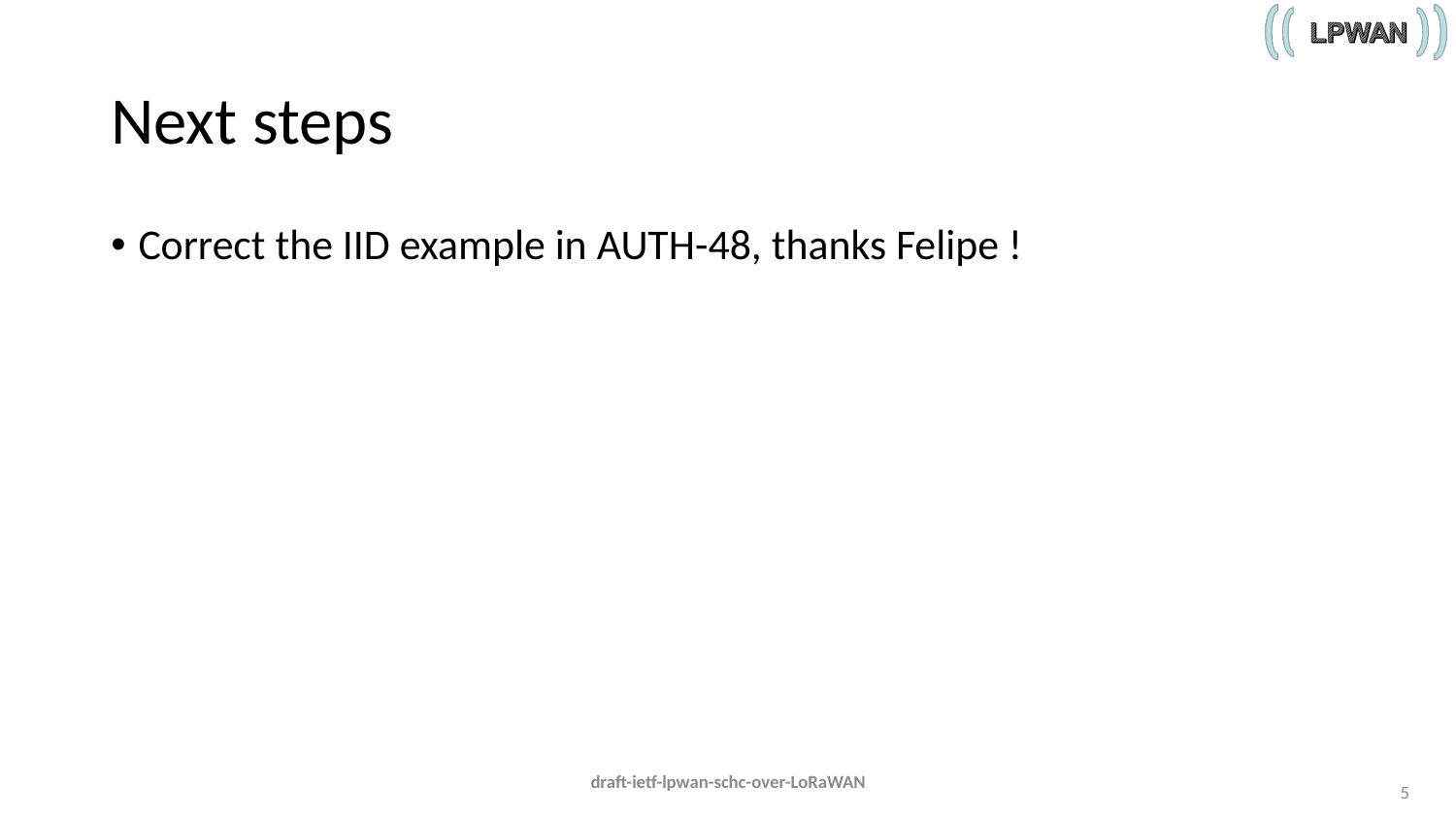

# Next steps
Correct the IID example in AUTH-48, thanks Felipe !

draft-ietf-lpwan-schc-over-LoRaWAN
5